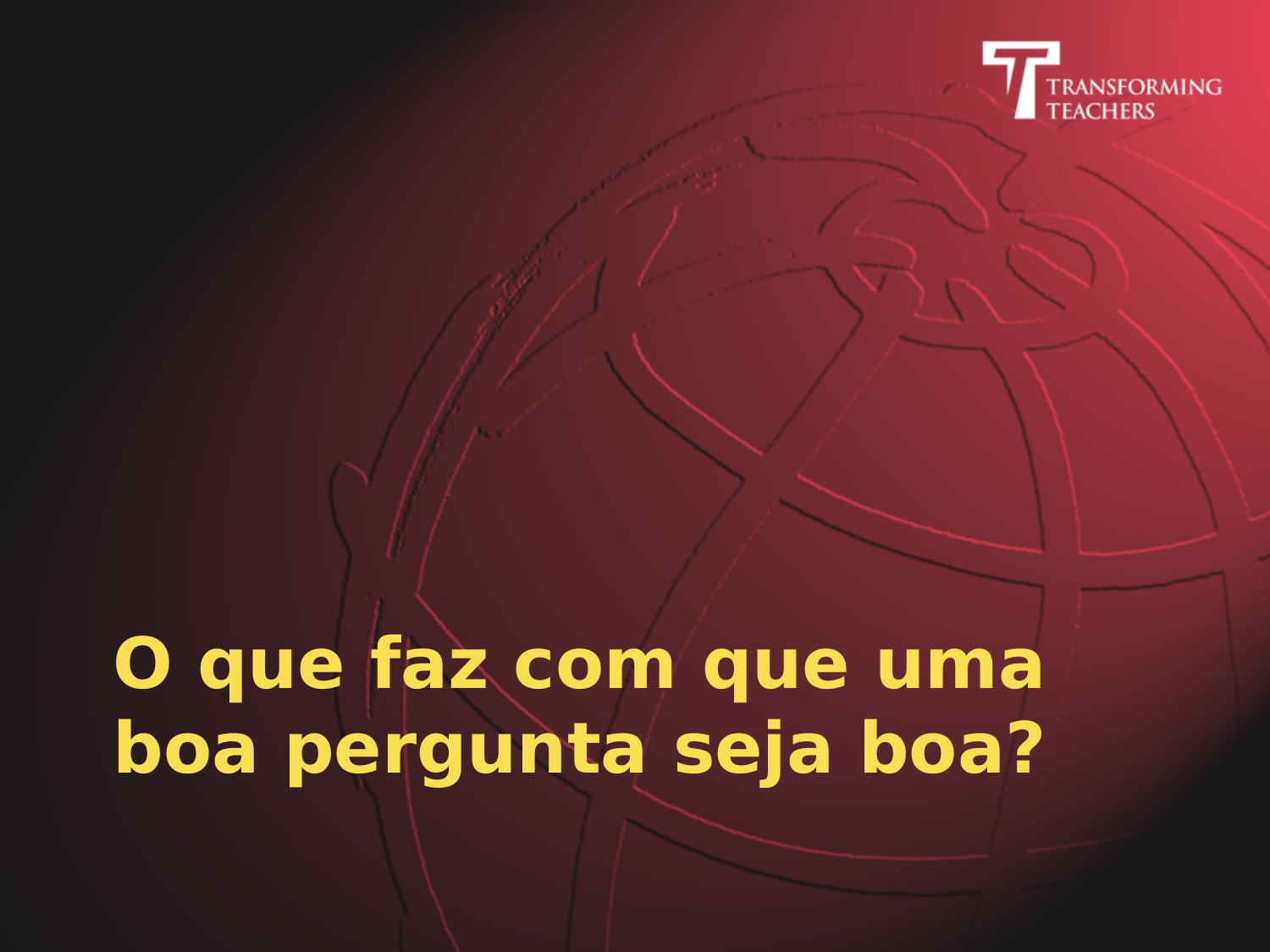

# O que faz com que uma boa pergunta seja boa?